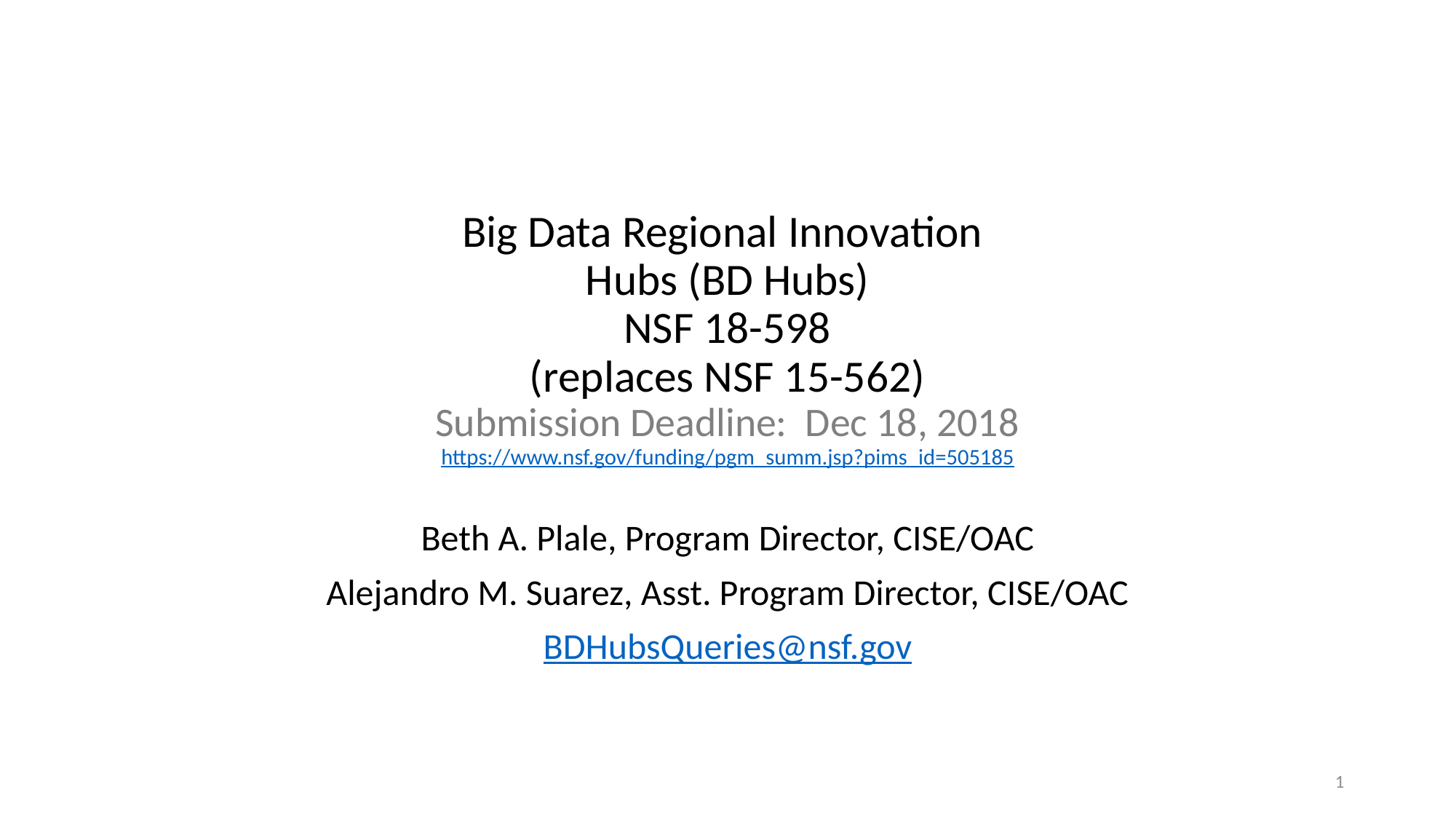

# Big Data Regional Innovation Hubs (BD Hubs) NSF 18-598 (replaces NSF 15-562) Submission Deadline:  Dec 18, 2018 https://www.nsf.gov/funding/pgm_summ.jsp?pims_id=505185
Beth A. Plale, Program Director, CISE/OAC
Alejandro M. Suarez, Asst. Program Director, CISE/OAC
BDHubsQueries@nsf.gov
1